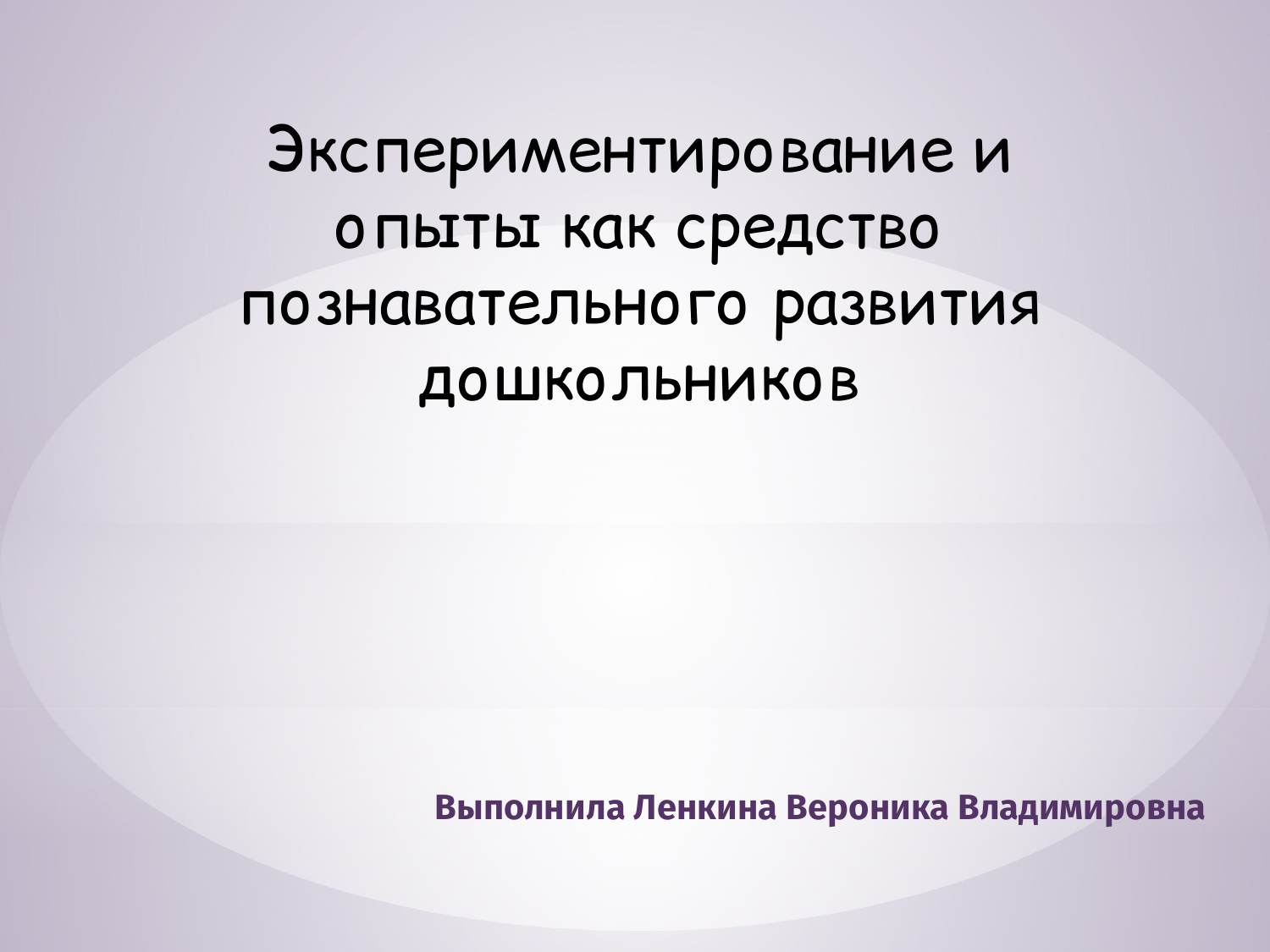

Экспериментирование и опыты как средство познавательного развития дошкольников
# Выполнила Ленкина Вероника Владимировна